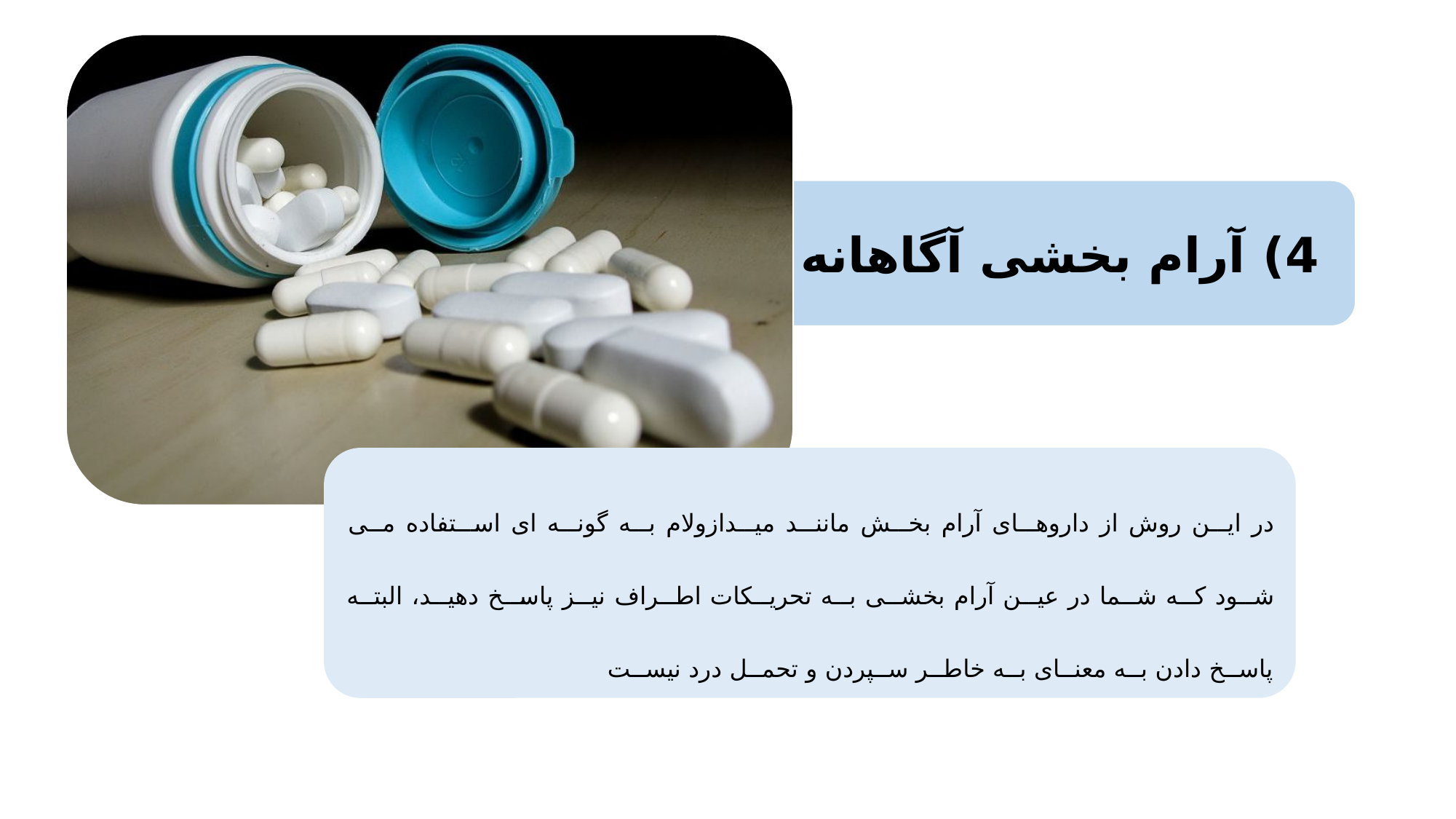

4) آرام بخشی آگاهانه :
در ایــن روش از داروهــای آرام بخــش ماننــد میــدازولام بــه گونــه ای اســتفاده مــی شــود کــه شــما در عیــن آرام بخشــی بــه تحریــکات اطــراف نیــز پاســخ دهیــد، البتــه پاســخ دادن بــه معنــای بــه خاطــر ســپردن و تحمــل درد نیســت